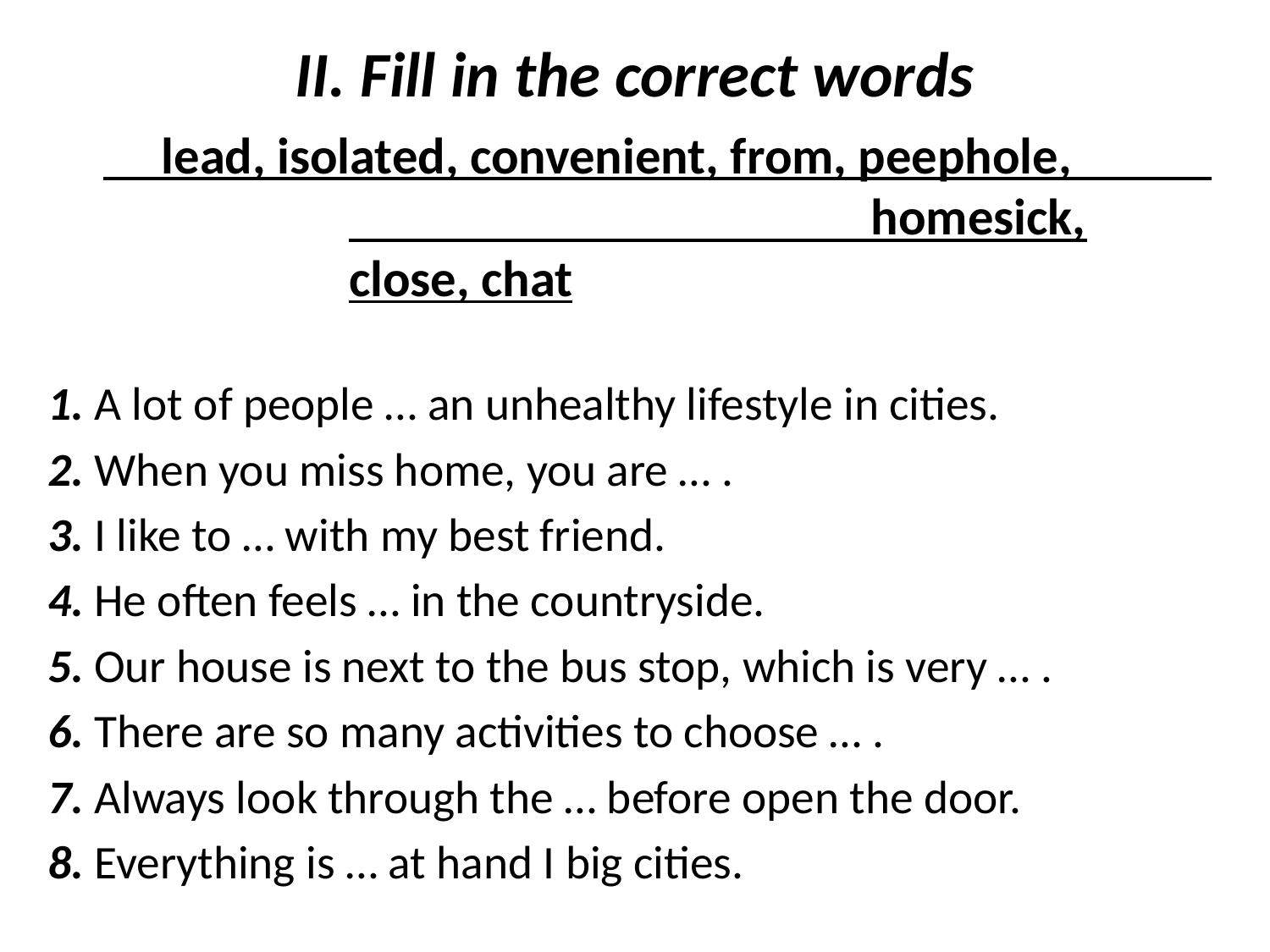

# II. Fill in the correct words
     lead, isolated, convenient, from, peephole,                                                          homesick, close, chat

1. A lot of people … an unhealthy lifestyle in cities.
2. When you miss home, you are … .
3. I like to … with my best friend.
4. He often feels … in the countryside.
5. Our house is next to the bus stop, which is very … .
6. There are so many activities to choose … .
7. Always look through the … before open the door.
8. Everything is … at hand I big cities.